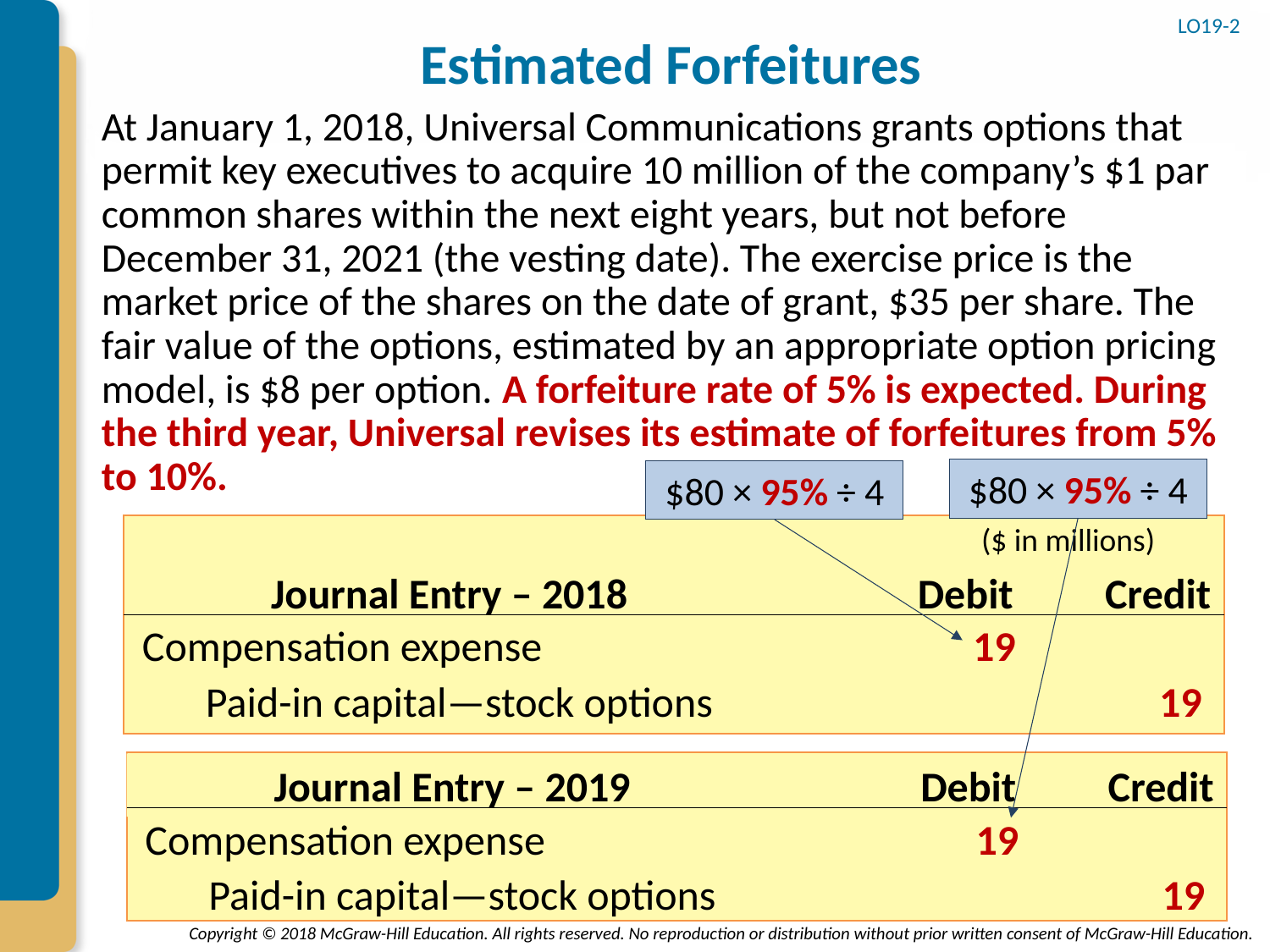

# Estimated Forfeitures
LO19-2
At January 1, 2018, Universal Communications grants options that permit key executives to acquire 10 million of the company’s $1 par common shares within the next eight years, but not before December 31, 2021 (the vesting date). The exercise price is the market price of the shares on the date of grant, $35 per share. The fair value of the options, estimated by an appropriate option pricing model, is $8 per option. A forfeiture rate of 5% is expected. During the third year, Universal revises its estimate of forfeitures from 5% to 10%.
$80 × 95% ÷ 4
$80 × 95% ÷ 4
($ in millions)

Journal Entry – 2018
Debit
Credit
Compensation expense
19
Paid-in capital—stock options
19

Credit
Journal Entry – 2019
Debit
Compensation expense
19
Paid-in capital—stock options
19